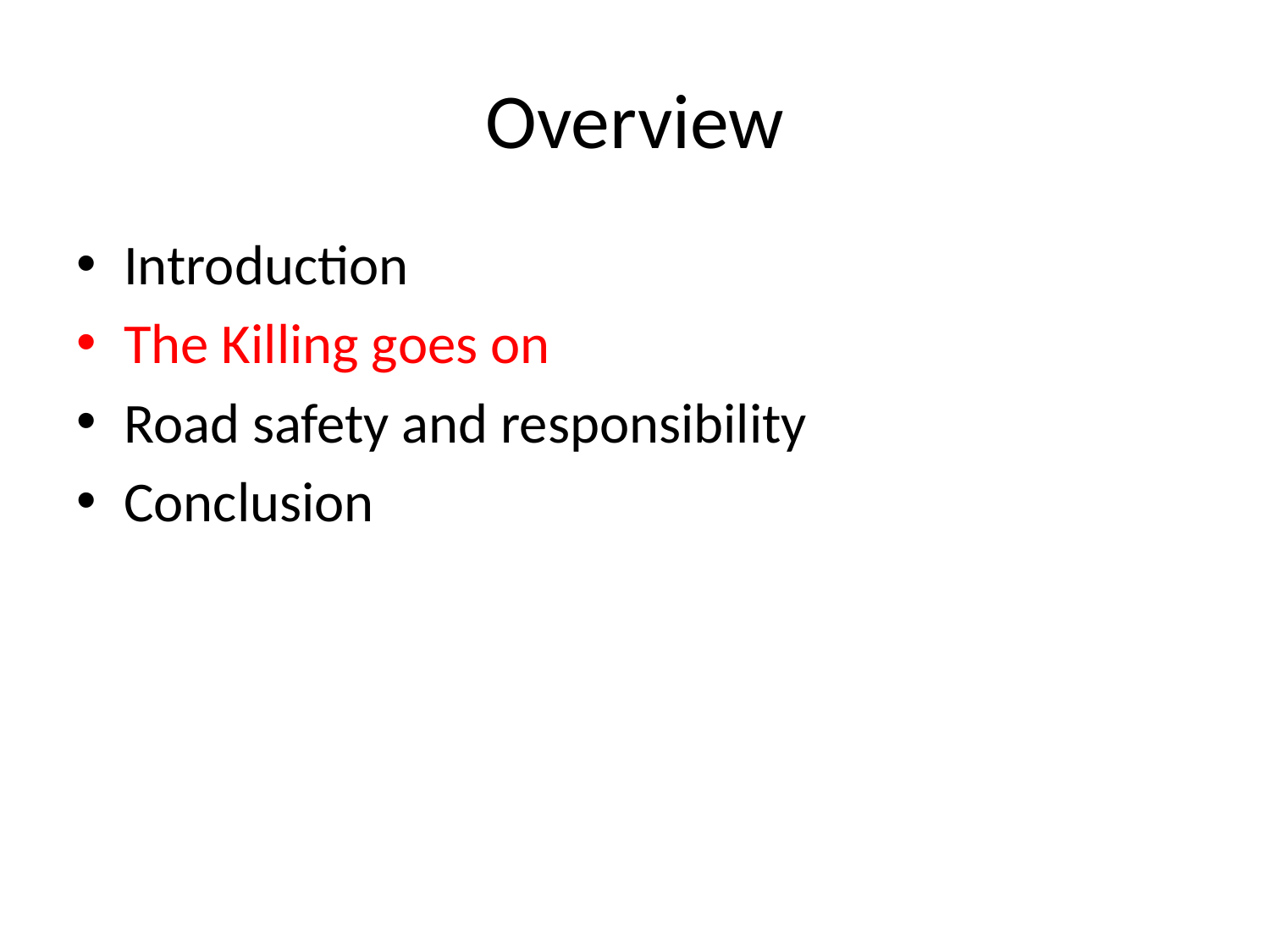

# Overview
Introduction
The Killing goes on
Road safety and responsibility
Conclusion